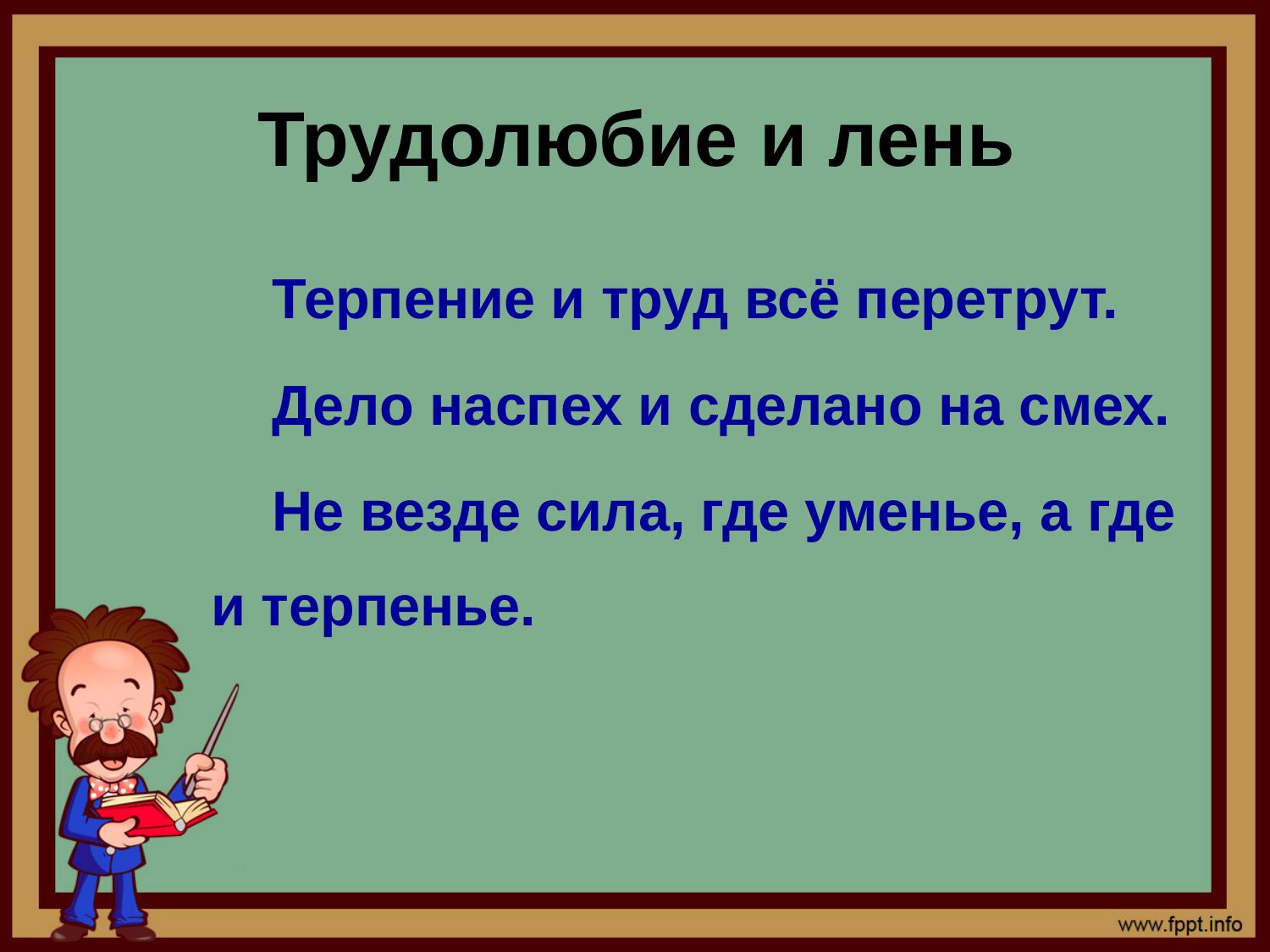

# Трудолюбие и лень
Терпение и труд всё перетрут.
Дело наспех и сделано на смех.
Не везде сила, где уменье, а где и терпенье.